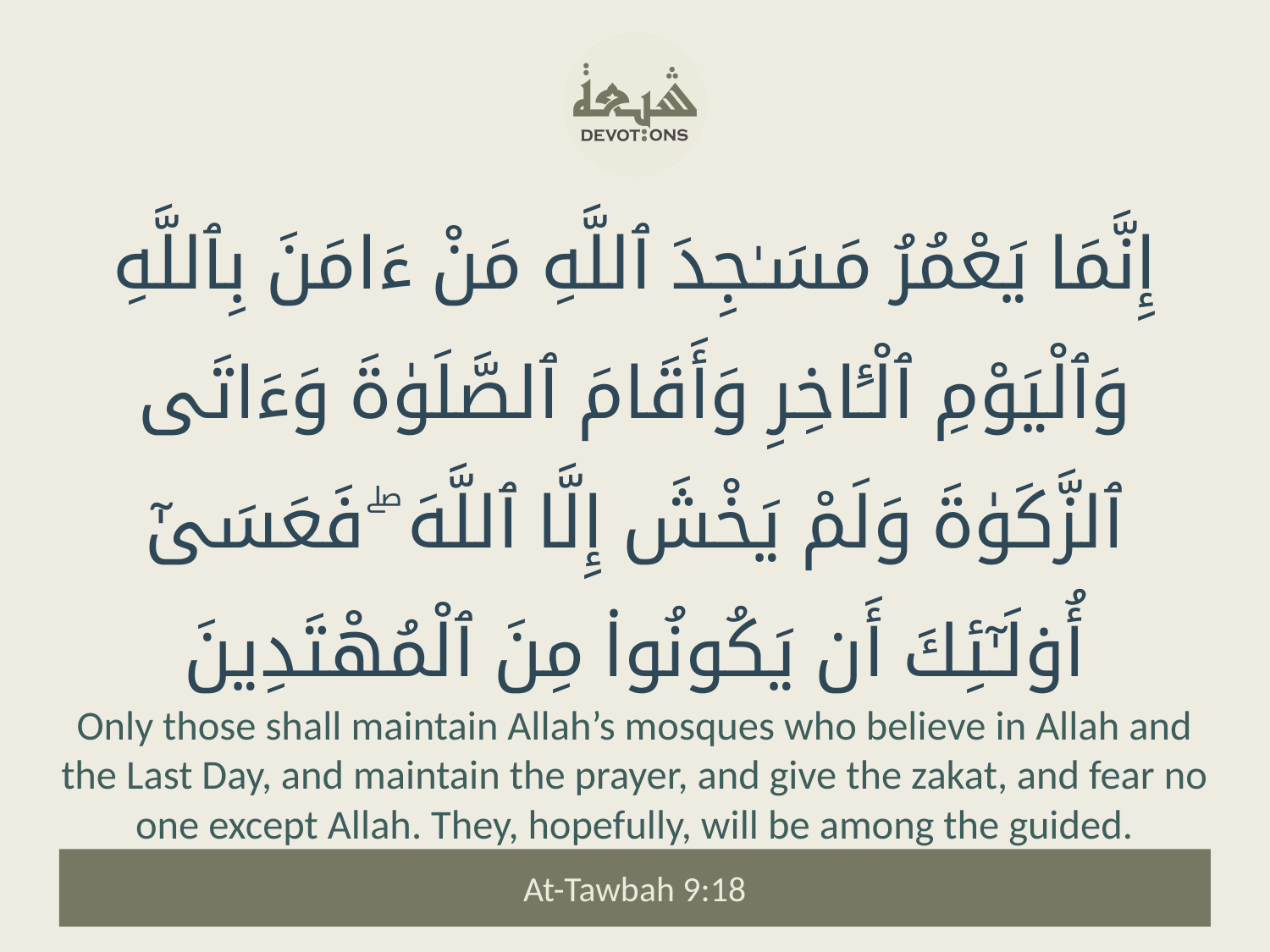

إِنَّمَا يَعْمُرُ مَسَـٰجِدَ ٱللَّهِ مَنْ ءَامَنَ بِٱللَّهِ وَٱلْيَوْمِ ٱلْـَٔاخِرِ وَأَقَامَ ٱلصَّلَوٰةَ وَءَاتَى ٱلزَّكَوٰةَ وَلَمْ يَخْشَ إِلَّا ٱللَّهَ ۖ فَعَسَىٰٓ أُو۟لَـٰٓئِكَ أَن يَكُونُوا۟ مِنَ ٱلْمُهْتَدِينَ
Only those shall maintain Allah’s mosques who believe in Allah and the Last Day, and maintain the prayer, and give the zakat, and fear no one except Allah. They, hopefully, will be among the guided.
At-Tawbah 9:18